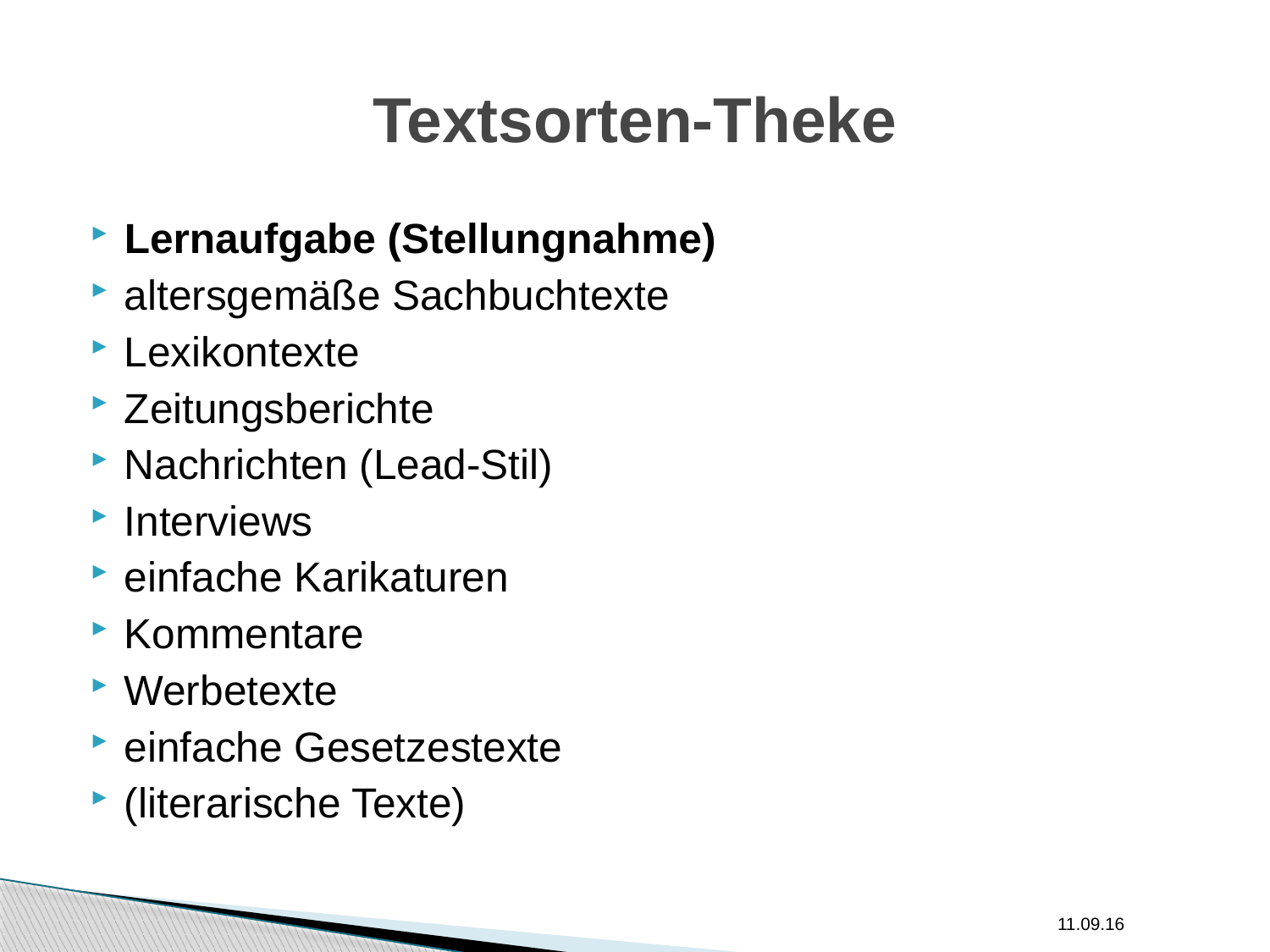

# Textsorten-Theke
Lernaufgabe (Stellungnahme)
altersgemäße Sachbuchtexte
Lexikontexte
Zeitungsberichte
Nachrichten (Lead-Stil)
Interviews
einfache Karikaturen
Kommentare
Werbetexte
einfache Gesetzestexte
(literarische Texte)

11.09.16